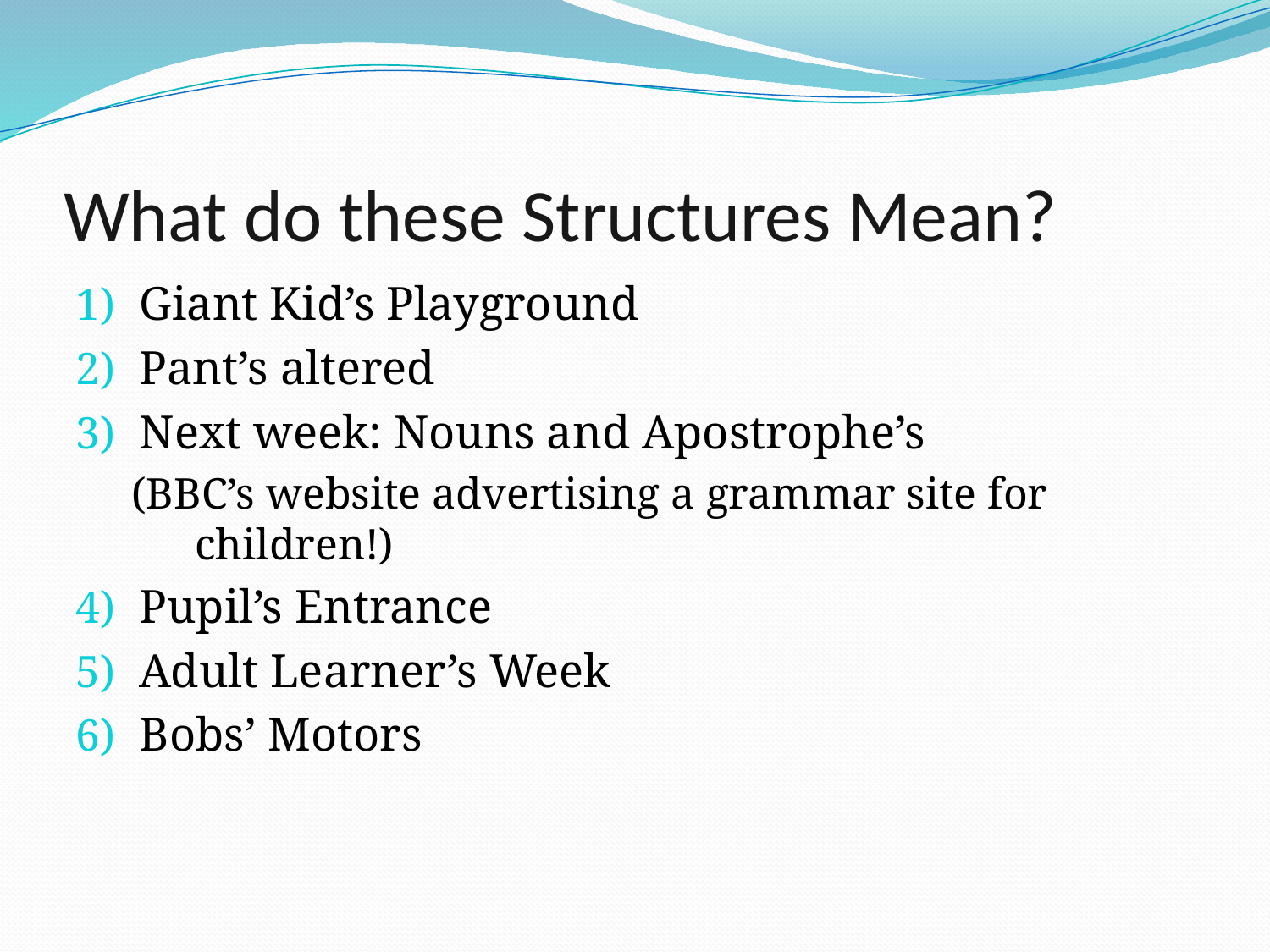

# What do these Structures Mean?
Giant Kid’s Playground
Pant’s altered
Next week: Nouns and Apostrophe’s
(BBC’s website advertising a grammar site for children!)
Pupil’s Entrance
Adult Learner’s Week
Bobs’ Motors